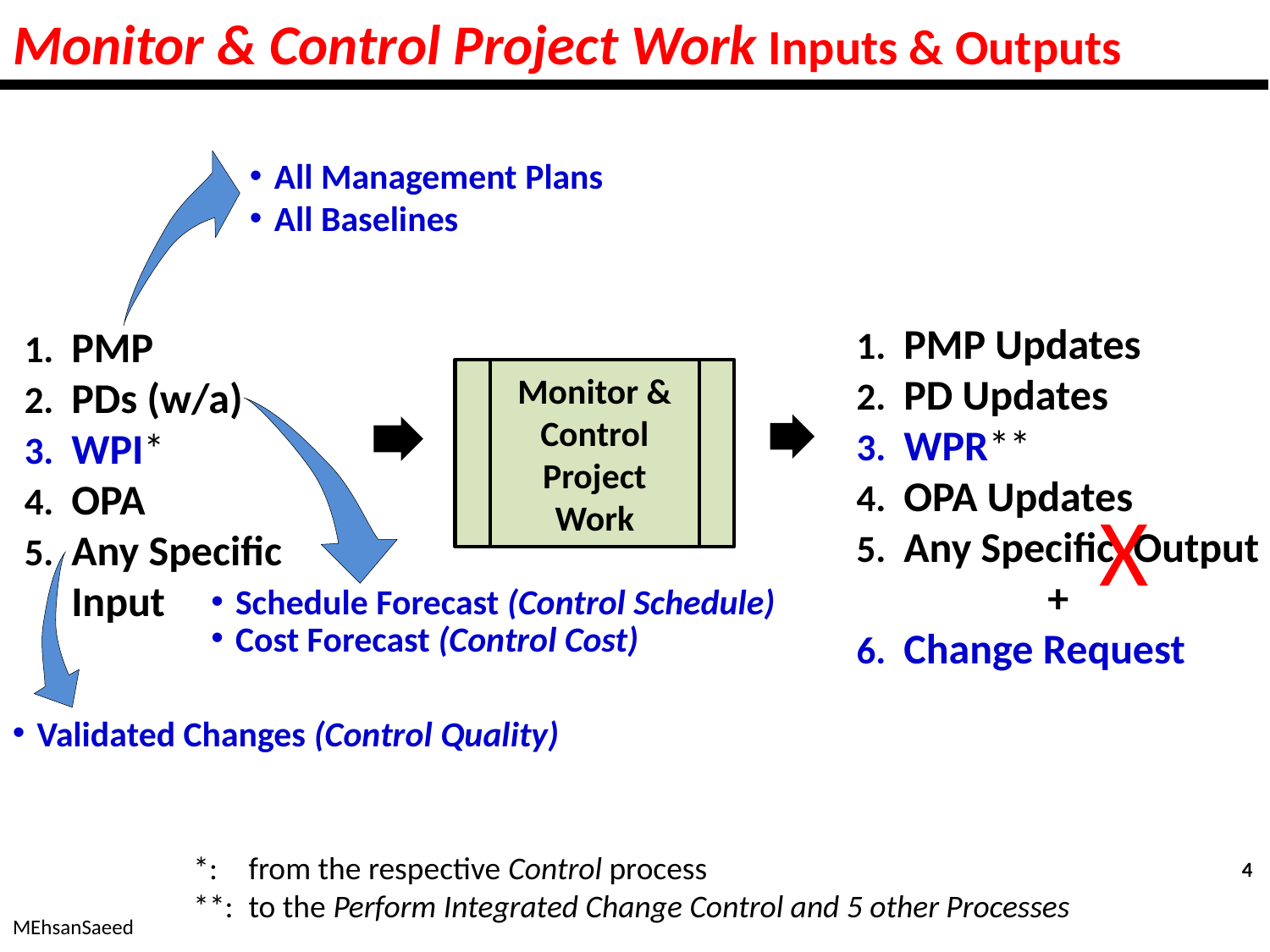

# Monitor & Control Project Work Inputs & Outputs
All Management Plans
All Baselines

PMP Updates
PD Updates
WPR**
OPA Updates
Any Specific  Output
+
Change Request
PMP
PDs (w/a)
WPI*
OPA
Any Specific Input
Monitor & Control Project Work

X
Schedule Forecast (Control Schedule)
Cost Forecast (Control Cost)

Validated Changes (Control Quality)
*:	from the respective Control process
**:	to the Perform Integrated Change Control and 5 other Processes
4
MEhsanSaeed